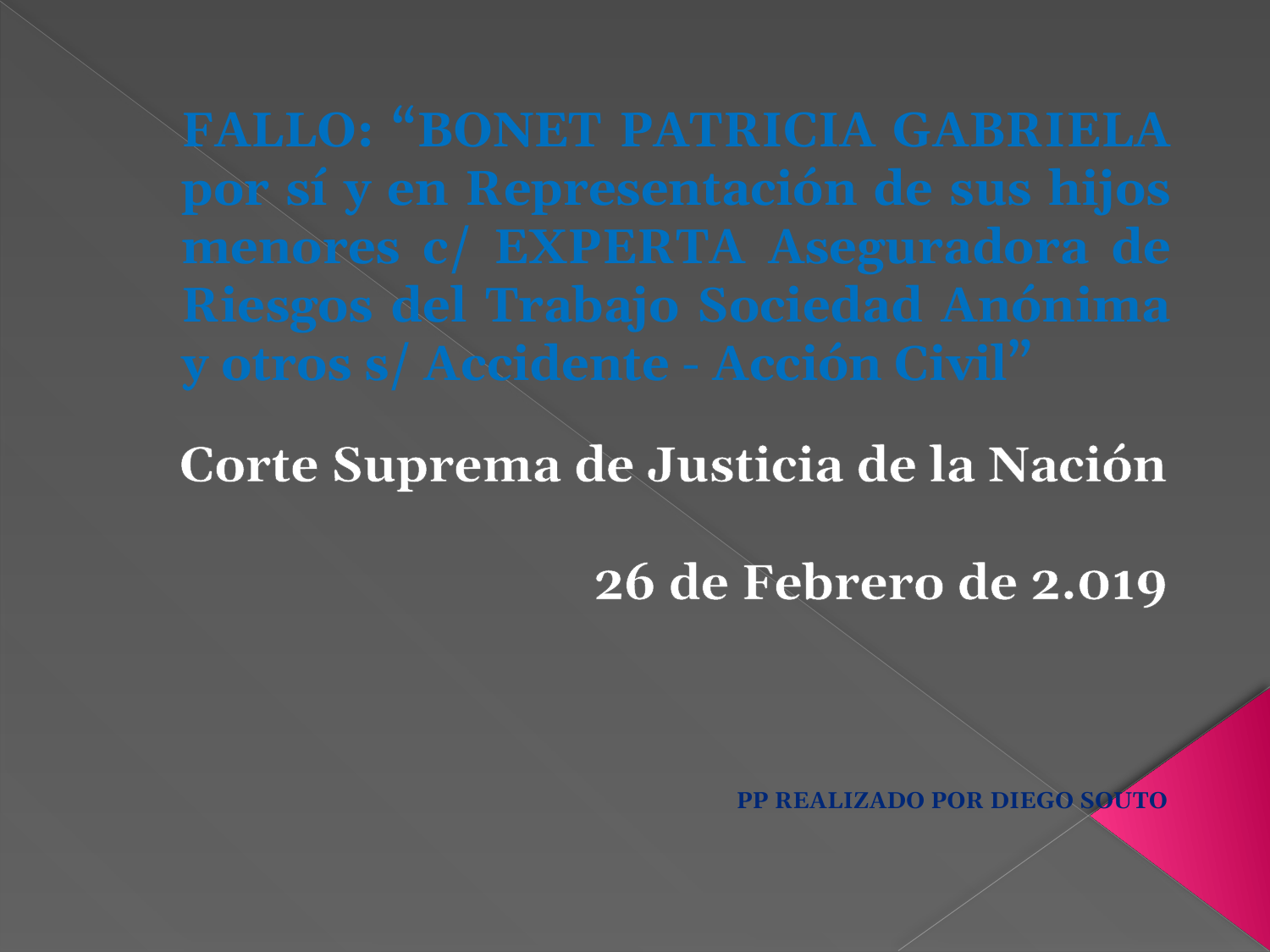

# FALLO: “BONET PATRICIA GABRIELA por sí y en Representación de sus hijos menores c/ EXPERTA Aseguradora de Riesgos del Trabajo Sociedad Anónima y otros s/ Accidente - Acción Civil”
Corte Suprema de Justicia de la Nación

26 de Febrero de 2.019

PP REALIZADO POR DIEGO SOUTO